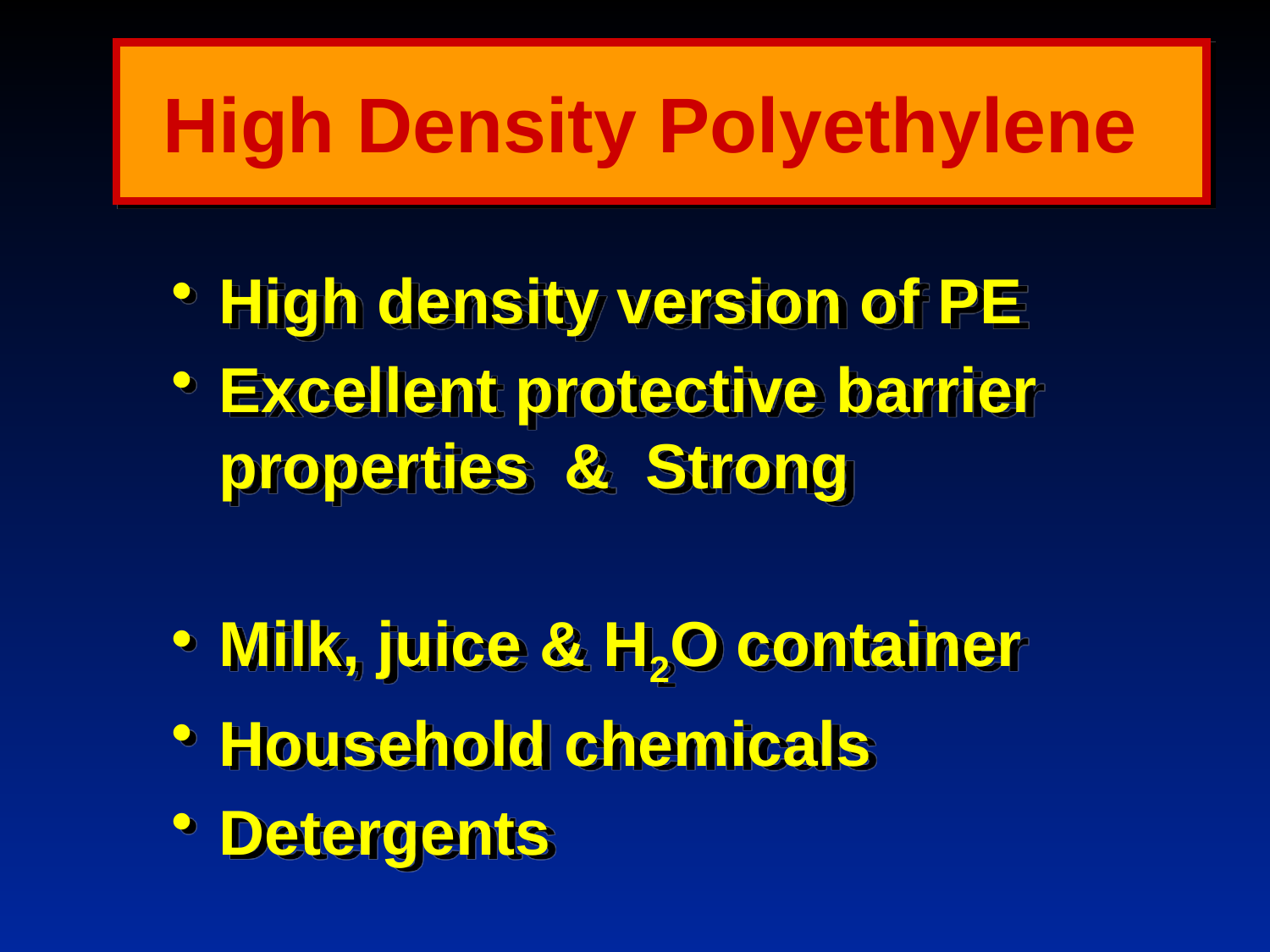

# High Density Polyethylene
High density version of PE
Excellent protective barrier properties  &  Strong

Milk, juice & H2O container
Household chemicals
Detergents